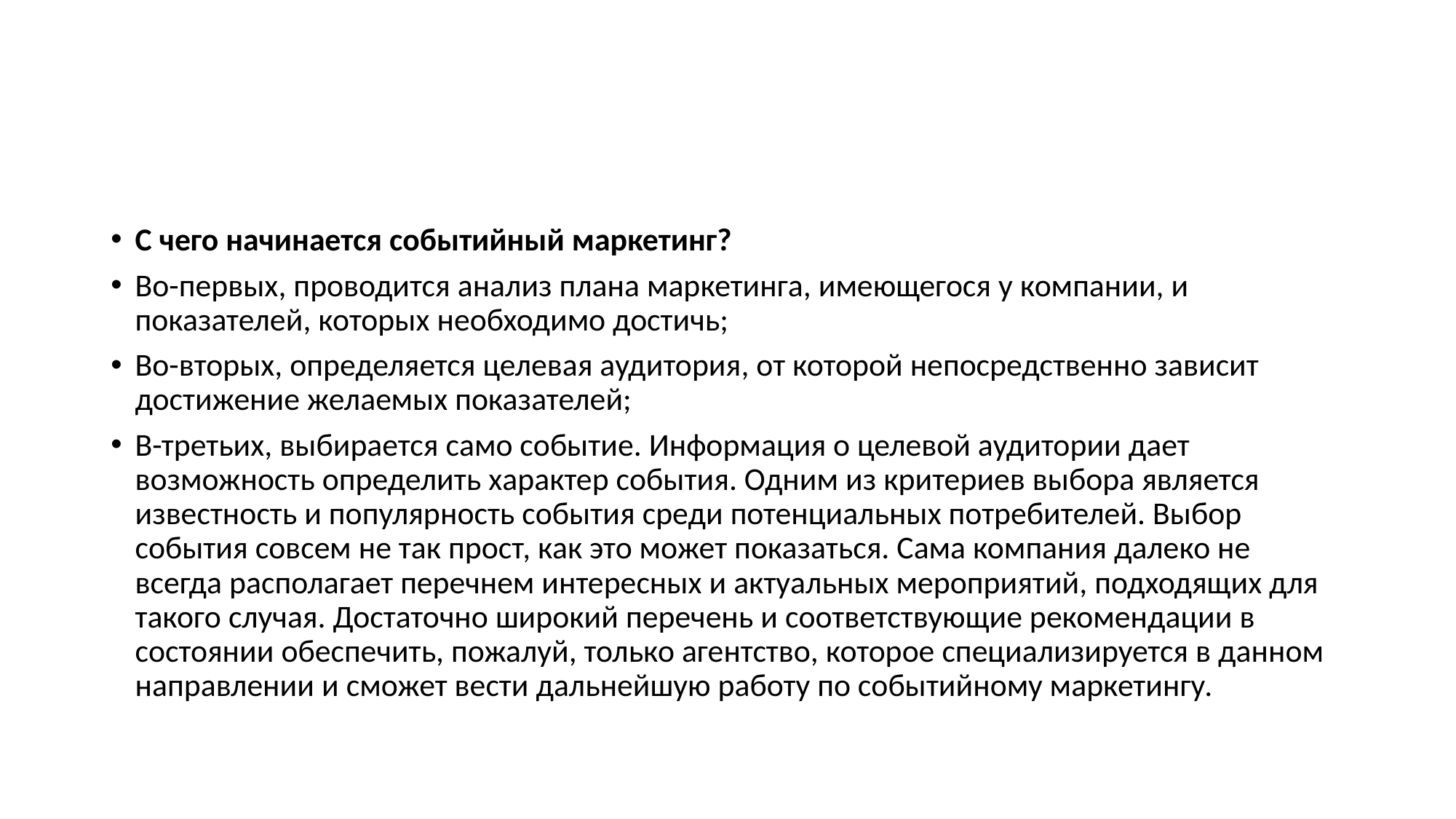

#
С чего начинается событийный маркетинг?
Во-первых, проводится анализ плана маркетинга, имеющегося у компании, и показателей, которых необходимо достичь;
Во-вторых, определяется целевая аудитория, от которой непосредственно зависит достижение желаемых показателей;
В-третьих, выбирается само событие. Информация о целевой аудитории дает возможность определить характер события. Одним из критериев выбора является известность и популярность события среди потенциальных потребителей. Выбор события совсем не так прост, как это может показаться. Сама компания далеко не всегда располагает перечнем интересных и актуальных мероприятий, подходящих для такого случая. Достаточно широкий перечень и соответствующие рекомендации в состоянии обеспечить, пожалуй, только агентство, которое специализируется в данном направлении и сможет вести дальнейшую работу по событийному маркетингу.